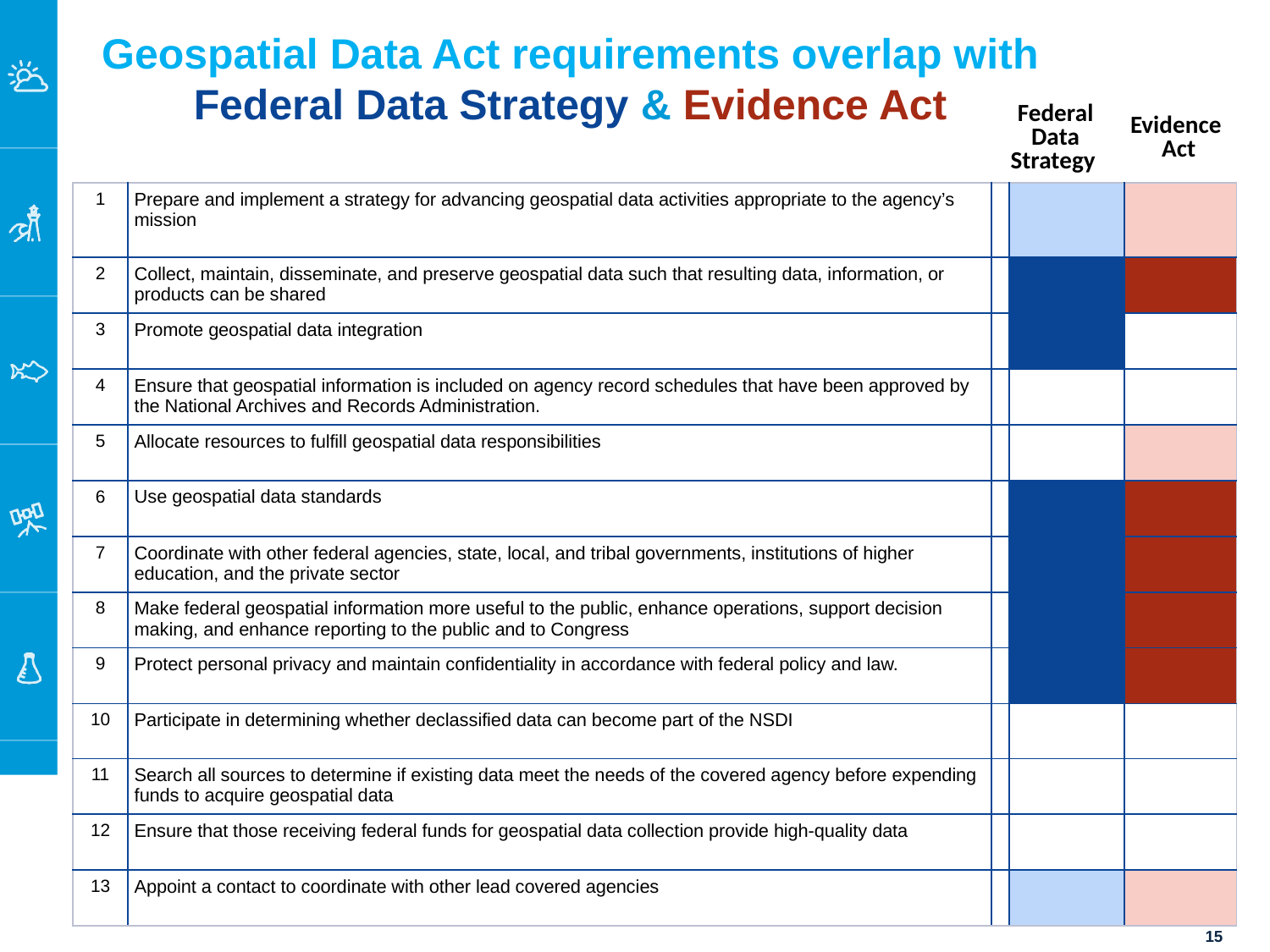

# Geospatial Data Act requirements overlap with Federal Data Strategy & Evidence Act
Federal Data Strategy
Evidence
Act
| 1 | Prepare and implement a strategy for advancing geospatial data activities appropriate to the agency’s mission |  |  |  |
| --- | --- | --- | --- | --- |
| 2 | Collect, maintain, disseminate, and preserve geospatial data such that resulting data, information, or products can be shared |  |  |  |
| 3 | Promote geospatial data integration |  |  |  |
| 4 | Ensure that geospatial information is included on agency record schedules that have been approved by the National Archives and Records Administration. |  |  |  |
| 5 | Allocate resources to fulfill geospatial data responsibilities |  |  |  |
| 6 | Use geospatial data standards |  |  |  |
| 7 | Coordinate with other federal agencies, state, local, and tribal governments, institutions of higher education, and the private sector |  |  |  |
| 8 | Make federal geospatial information more useful to the public, enhance operations, support decision making, and enhance reporting to the public and to Congress |  |  |  |
| 9 | Protect personal privacy and maintain confidentiality in accordance with federal policy and law. |  |  |  |
| 10 | Participate in determining whether declassified data can become part of the NSDI |  |  |  |
| 11 | Search all sources to determine if existing data meet the needs of the covered agency before expending funds to acquire geospatial data |  |  |  |
| 12 | Ensure that those receiving federal funds for geospatial data collection provide high-quality data |  |  |  |
| 13 | Appoint a contact to coordinate with other lead covered agencies |  |  |  |

DRAFT – PRE-DECISIONAL – FOR INTERNAL USE ONLY
15